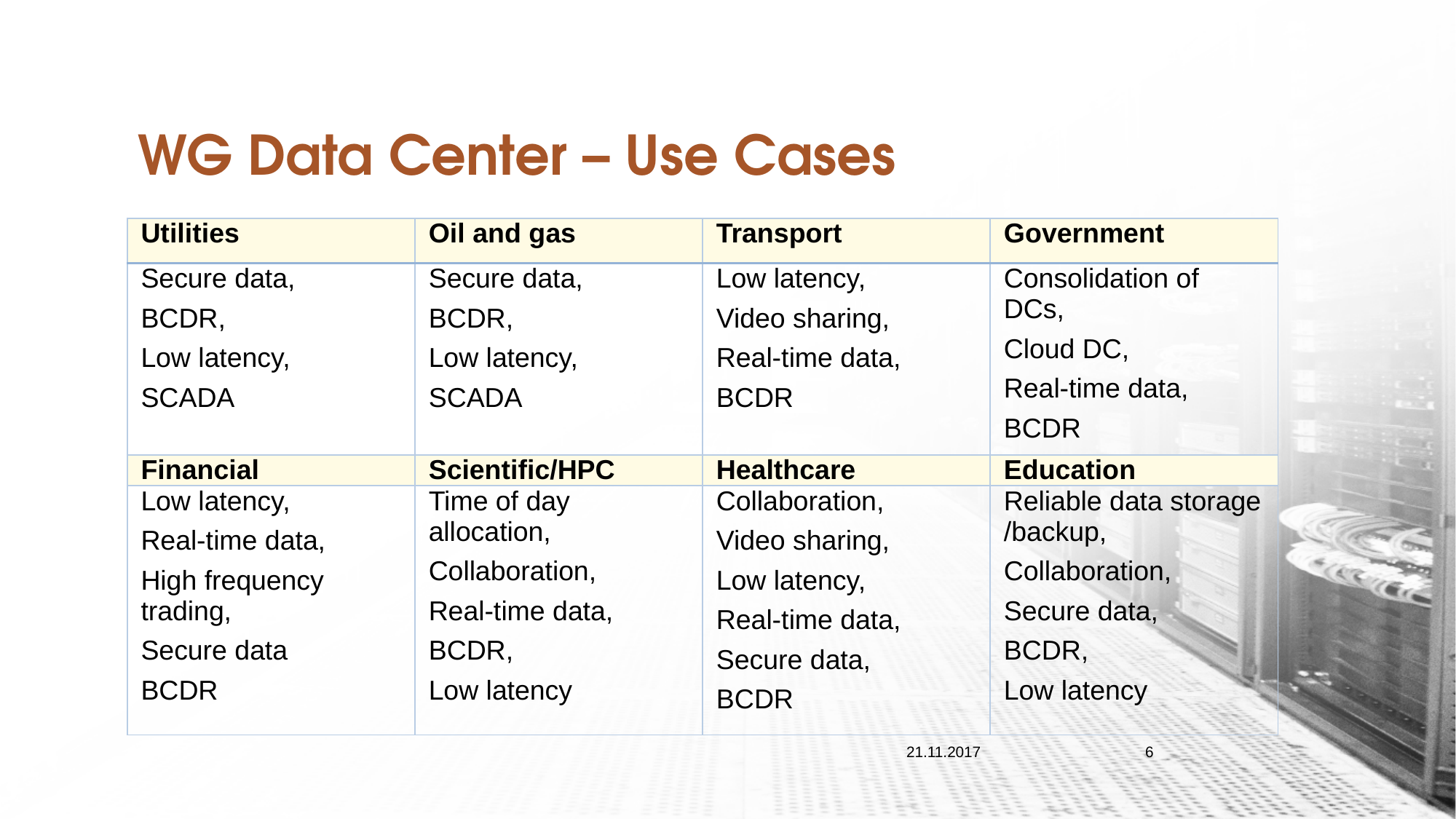

# WG Data Center – Use Cases
| Utilities | Oil and gas | Transport | Government |
| --- | --- | --- | --- |
| Secure data, BCDR, Low latency, SCADA | Secure data, BCDR, Low latency, SCADA | Low latency, Video sharing, Real-time data, BCDR | Consolidation of DCs, Cloud DC, Real-time data, BCDR |
| Financial | Scientific/HPC | Healthcare | Education |
| Low latency, Real-time data, High frequency trading, Secure data BCDR | Time of day allocation, Collaboration, Real-time data, BCDR, Low latency | Collaboration, Video sharing, Low latency, Real-time data, Secure data, BCDR | Reliable data storage /backup, Collaboration, Secure data, BCDR, Low latency |
21.11.2017
6